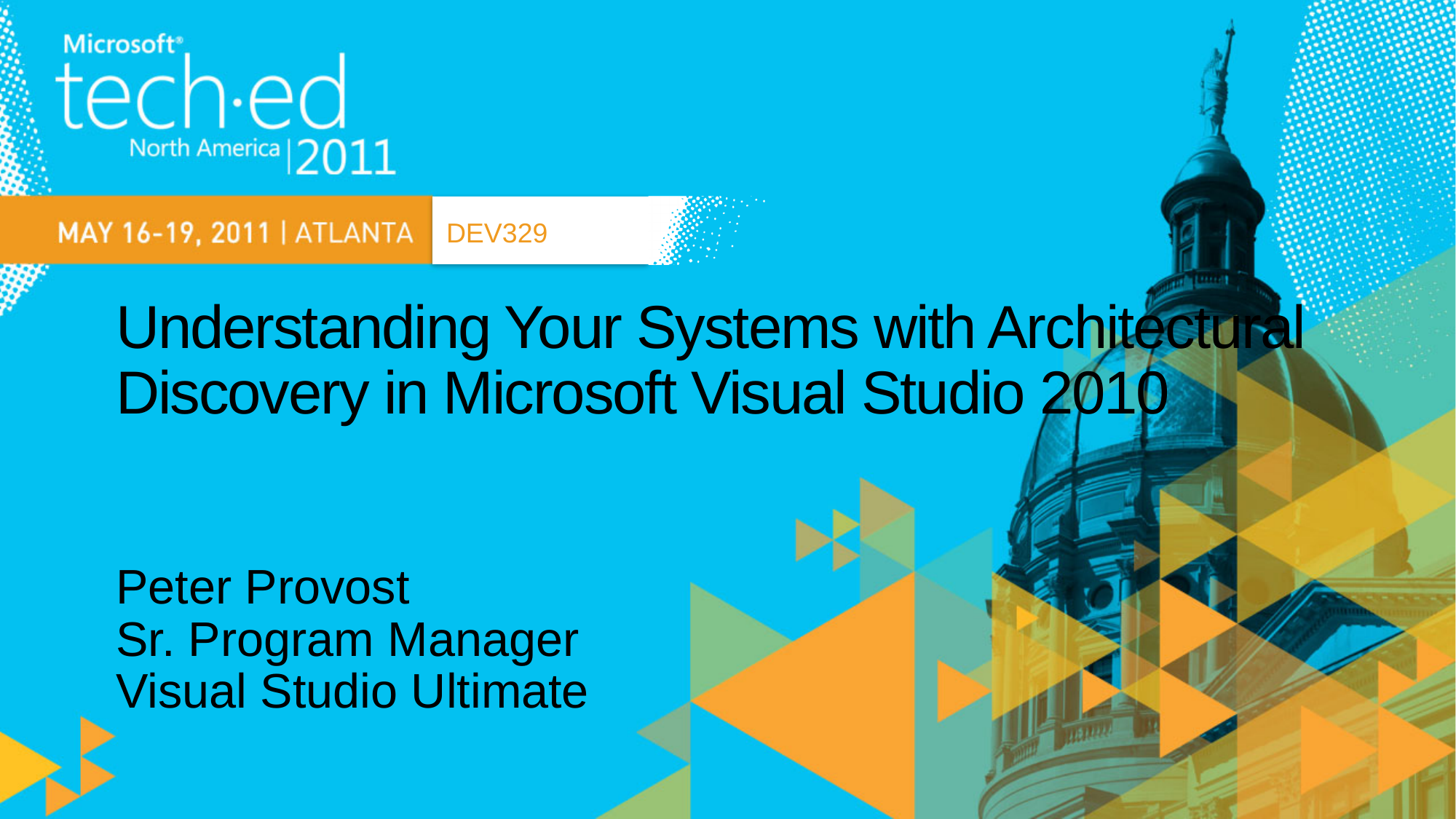

DEV329
# Understanding Your Systems with Architectural Discovery in Microsoft Visual Studio 2010
Peter Provost
Sr. Program Manager
Visual Studio Ultimate